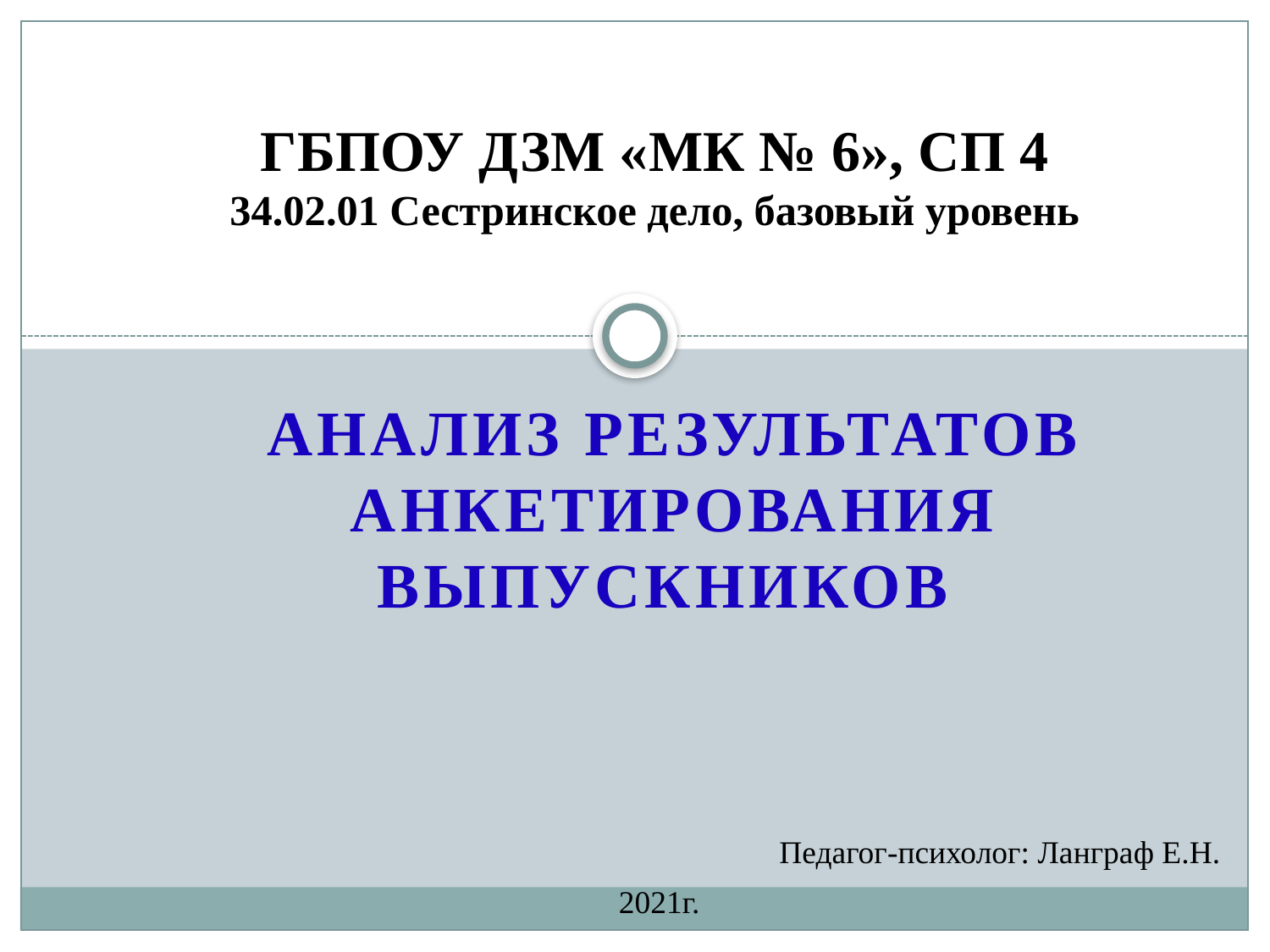

# ГБПОУ ДЗМ «МК № 6», СП 4 34.02.01 Сестринское дело, базовый уровень
Анализ результатов анкетирования выпускников
Педагог-психолог: Ланграф Е.Н.
2021г.